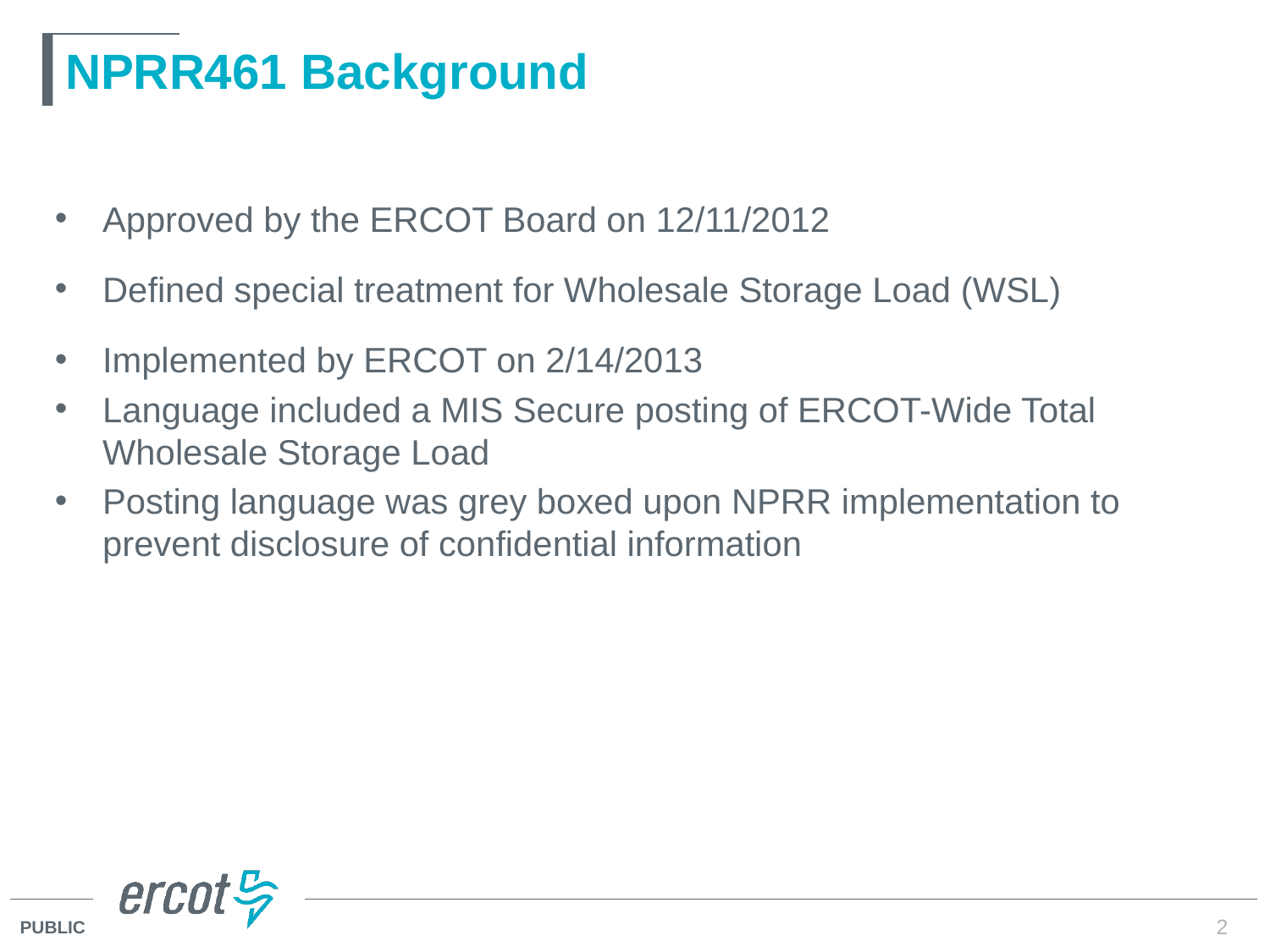

# NPRR461 Background
Approved by the ERCOT Board on 12/11/2012
Defined special treatment for Wholesale Storage Load (WSL)
Implemented by ERCOT on 2/14/2013
Language included a MIS Secure posting of ERCOT-Wide Total Wholesale Storage Load
Posting language was grey boxed upon NPRR implementation to prevent disclosure of confidential information
2